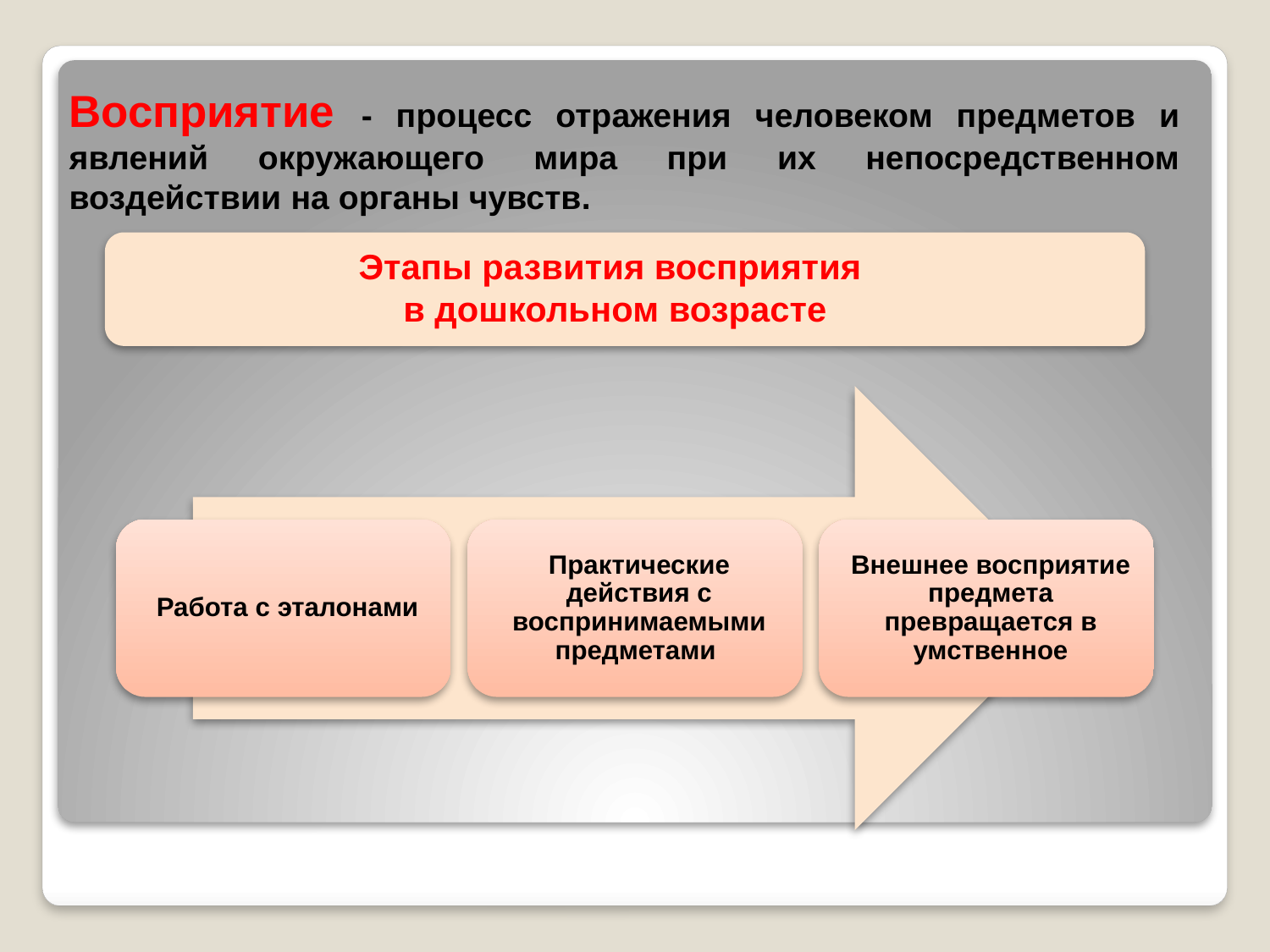

# Восприятие - процесс отражения человеком предметов и явлений окружающего мира при их непосредственном воздействии на органы чувств.

Этапы развития восприятия
в дошкольном возрасте
Работа с эталонами
Практические действия с воспринимаемыми предметами
Внешнее восприятие предмета превращается в умственное